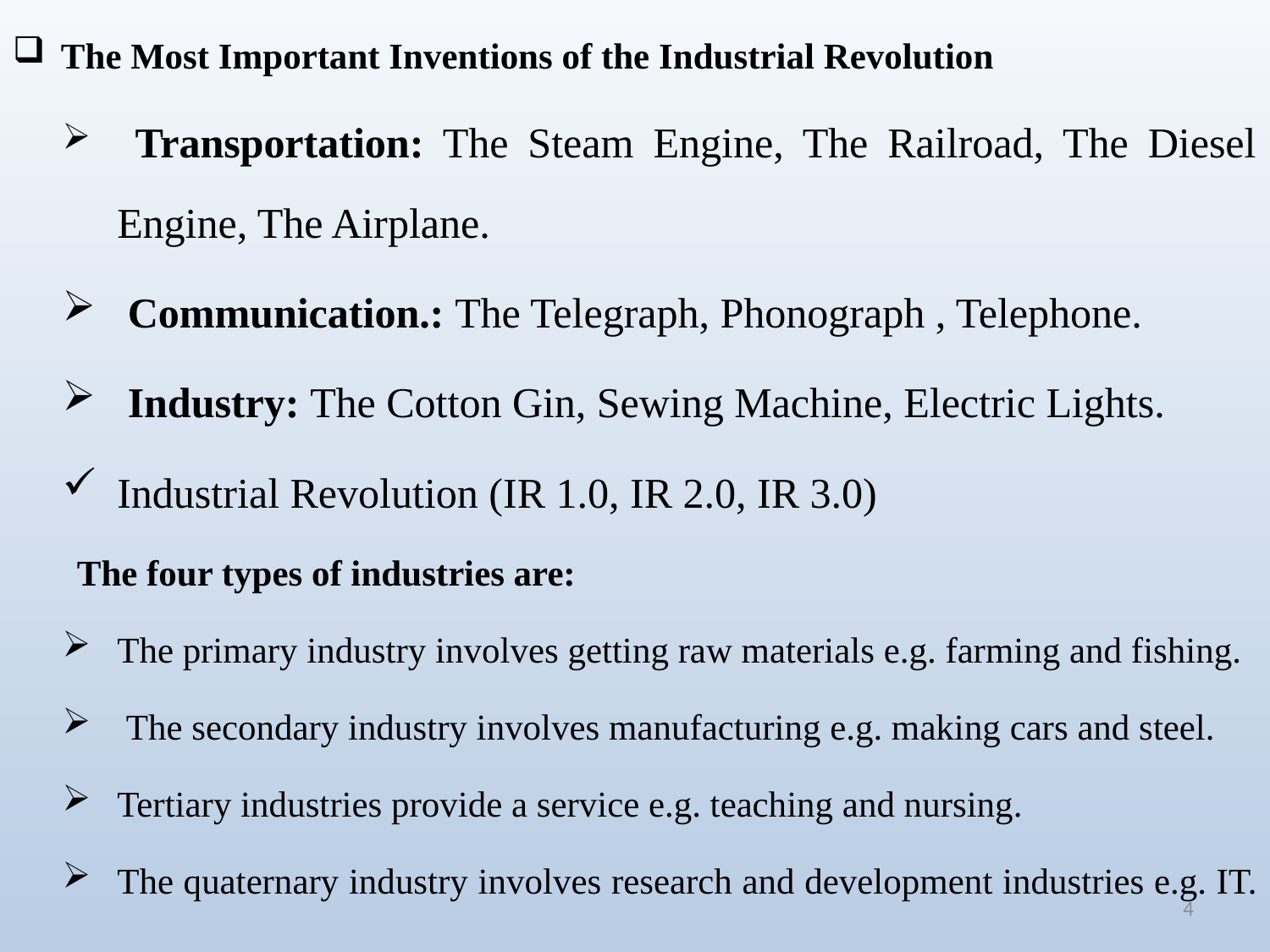

The Most Important Inventions of the Industrial Revolution
 Transportation: The Steam Engine, The Railroad, The Diesel Engine, The Airplane.
 Communication.: The Telegraph, Phonograph , Telephone.
 Industry: The Cotton Gin, Sewing Machine, Electric Lights.
Industrial Revolution (IR 1.0, IR 2.0, IR 3.0)
The four types of industries are:
The primary industry involves getting raw materials e.g. farming and fishing.
 The secondary industry involves manufacturing e.g. making cars and steel.
Tertiary industries provide a service e.g. teaching and nursing.
The quaternary industry involves research and development industries e.g. IT.
4